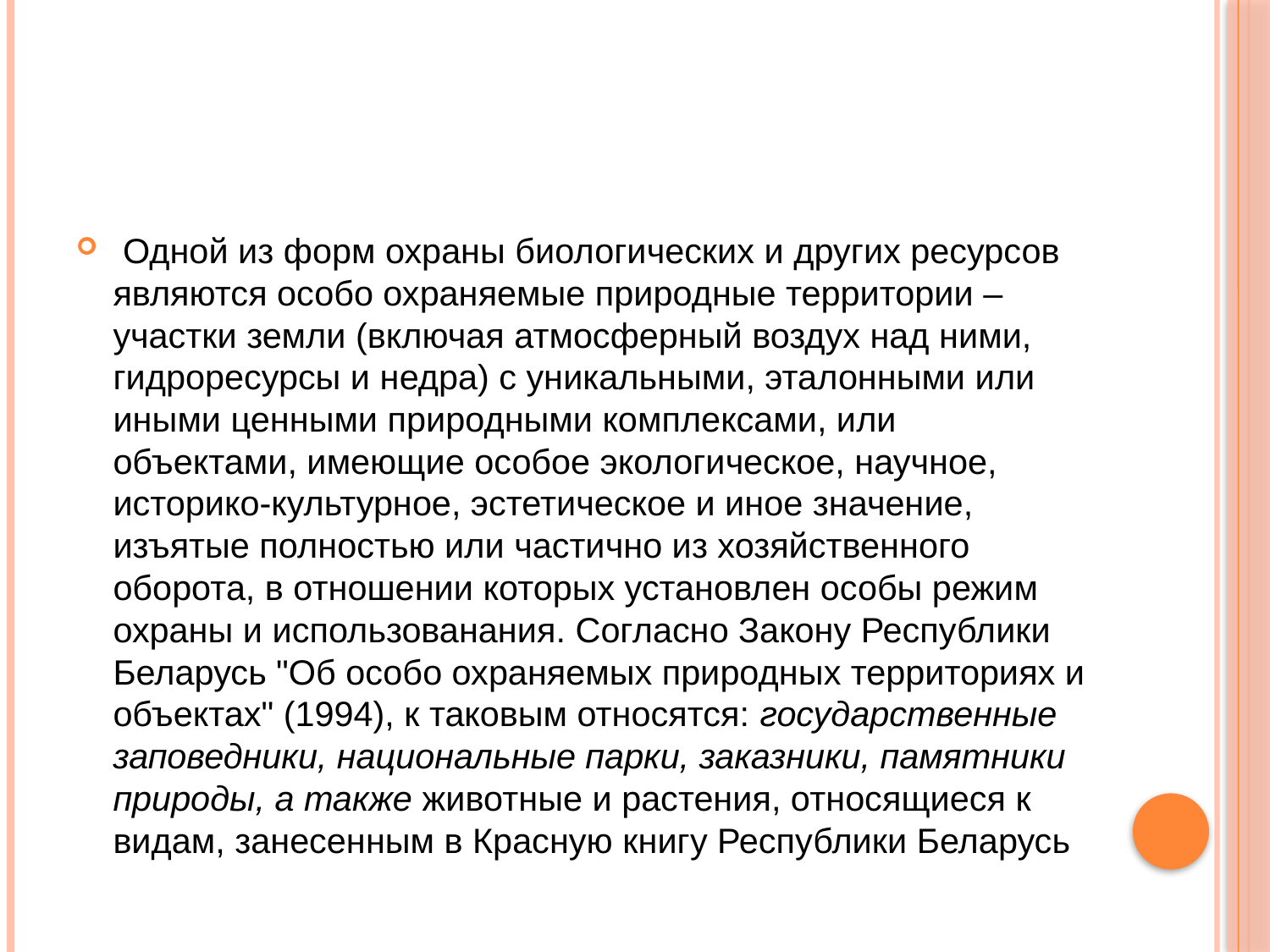

#
 Одной из форм охраны биологических и других ресурсов являются особо охраняемые природные территории – участки земли (включая атмосферный воздух над ними, гидроресурсы и недра) с уникальными, эталонными или иными ценными природными комплексами, или объектами, имеющие особое экологическое, научное, историко-культурное, эстетическое и иное значение, изъятые полностью или частично из хозяйственного оборота, в отношении которых установлен особы режим охраны и использованания. Согласно Закону Республики Беларусь "Об особо охраняемых природных территориях и объектах" (1994), к таковым относятся: государственные заповедники, национальные парки, заказники, памятники природы, а также животные и растения, относящиеся к видам, занесенным в Красную книгу Республики Беларусь